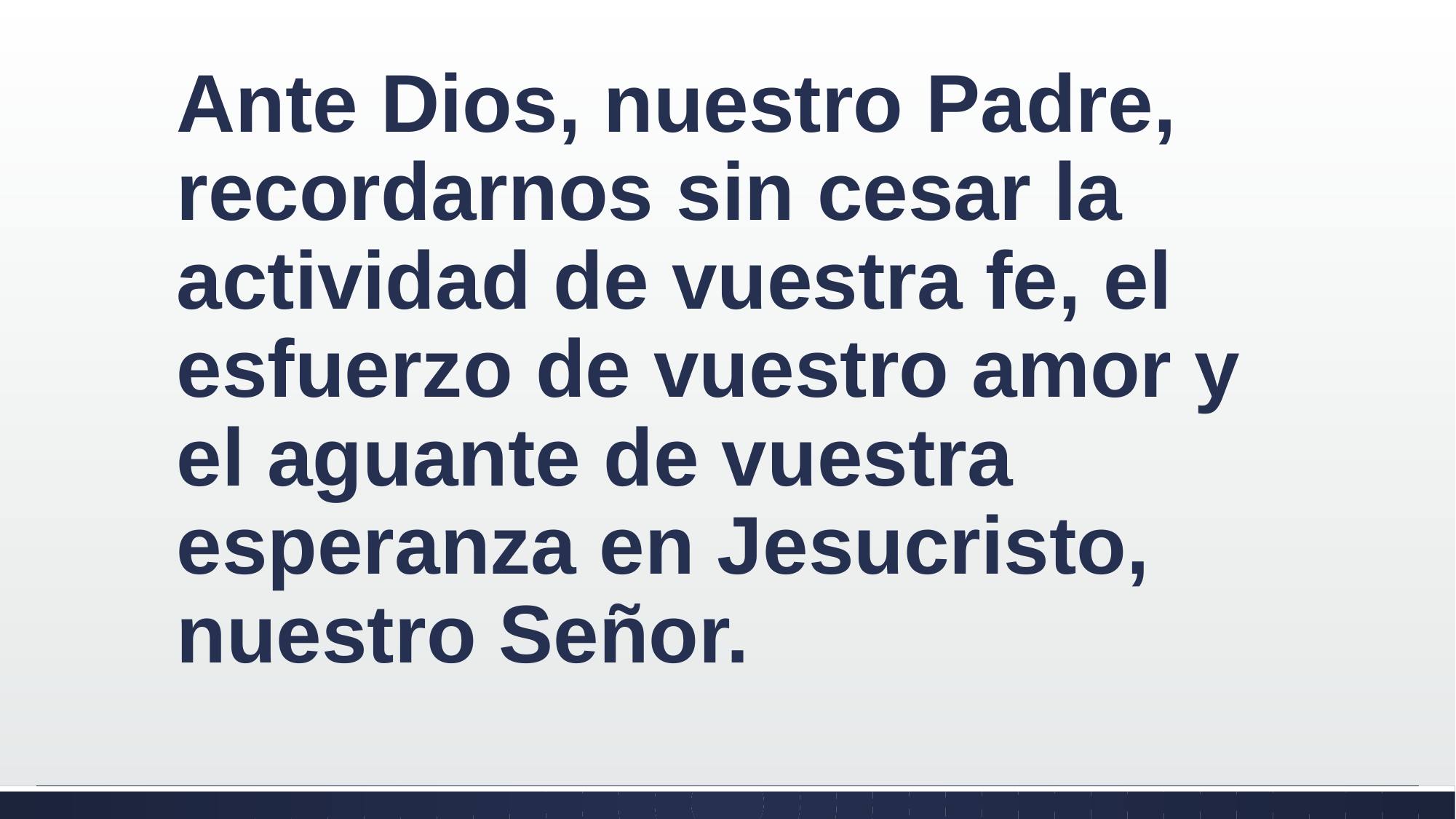

#
Ante Dios, nuestro Padre, recordarnos sin cesar la actividad de vuestra fe, el esfuerzo de vuestro amor y el aguante de vuestra esperanza en Jesucristo, nuestro Señor.